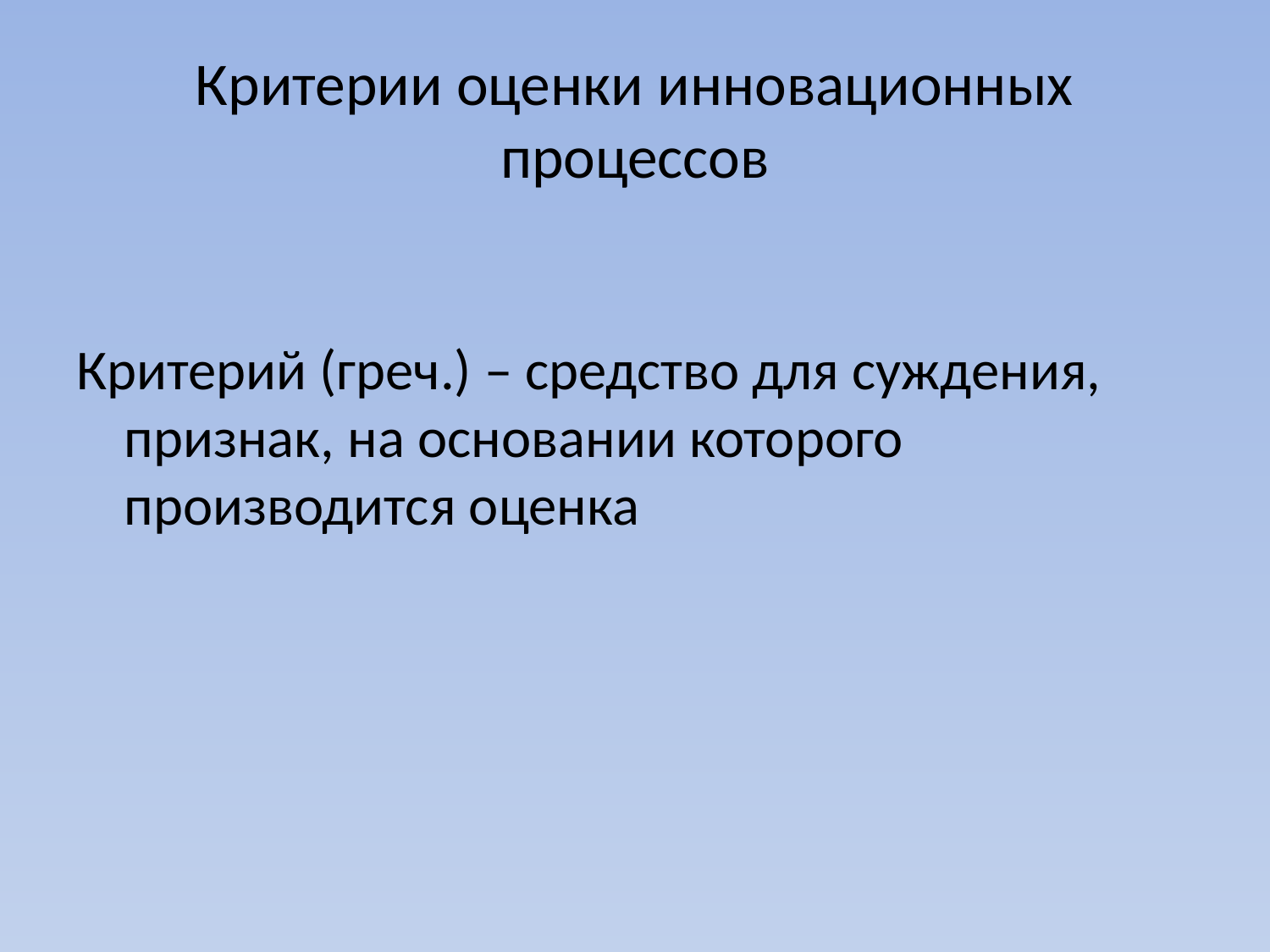

# Критерии оценки инновационных процессов
Критерий (греч.) – средство для суждения, признак, на основании которого производится оценка